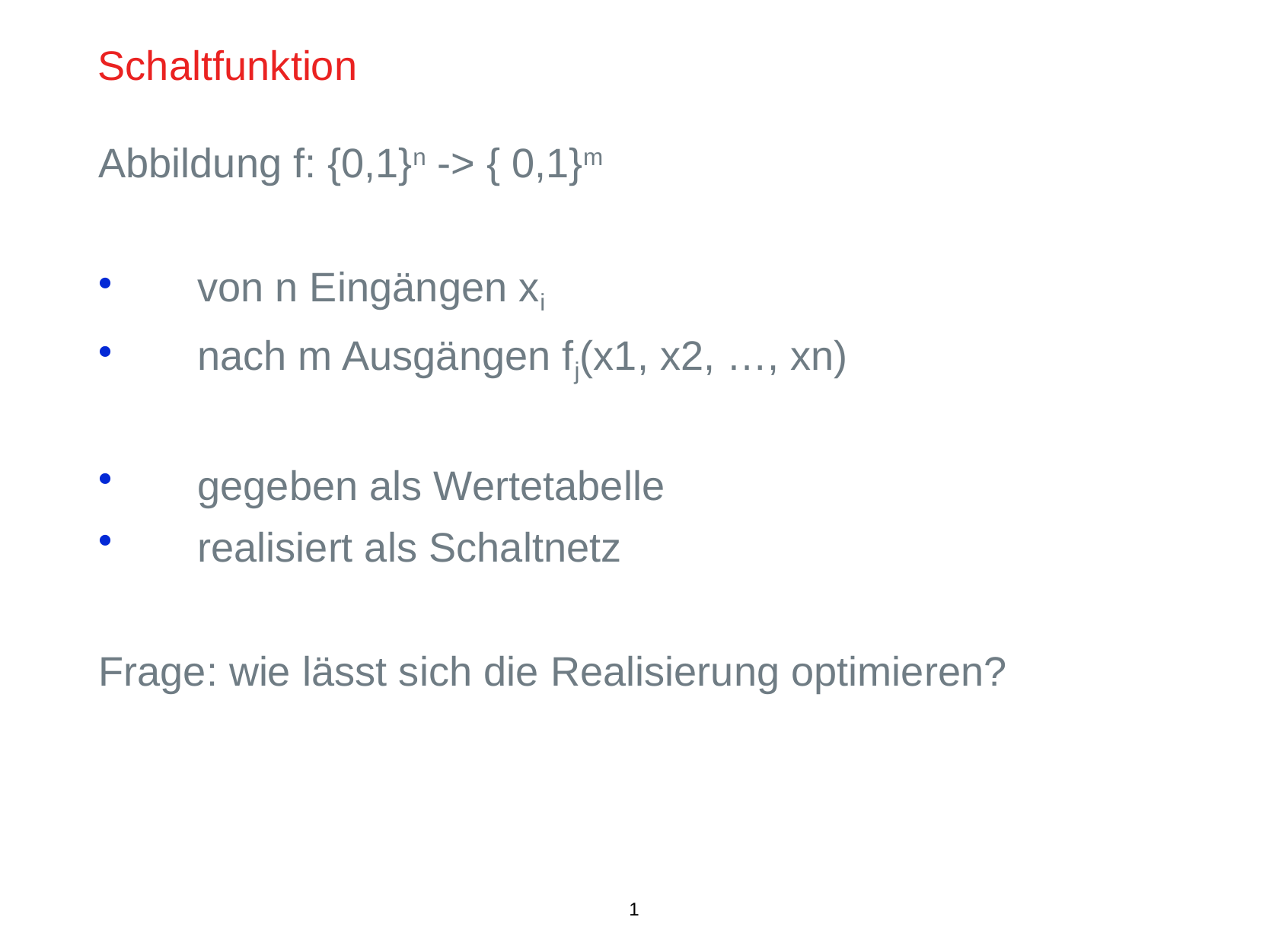

# Schaltfunktion
Abbildung f: {0,1}n -> { 0,1}m

von n Eingängen xi
nach m Ausgängen fj(x1, x2, …, xn)

gegeben als Wertetabelle
realisiert als Schaltnetz

Frage: wie lässt sich die Realisierung optimieren?
1